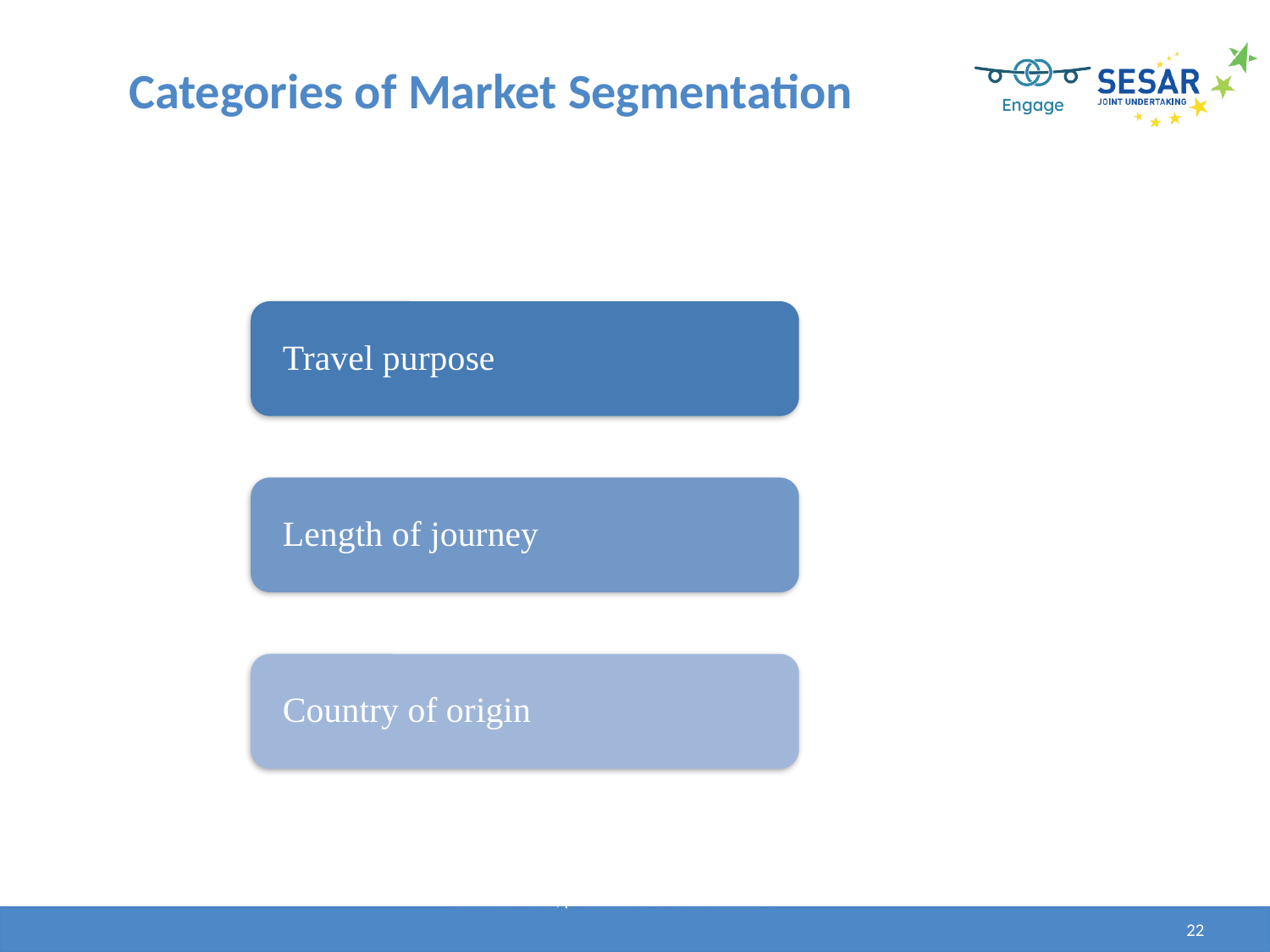

# Categories of Market Segmentation
Travel purpose
Length of journey
Country of origin
Airline demand, product and market structure
22